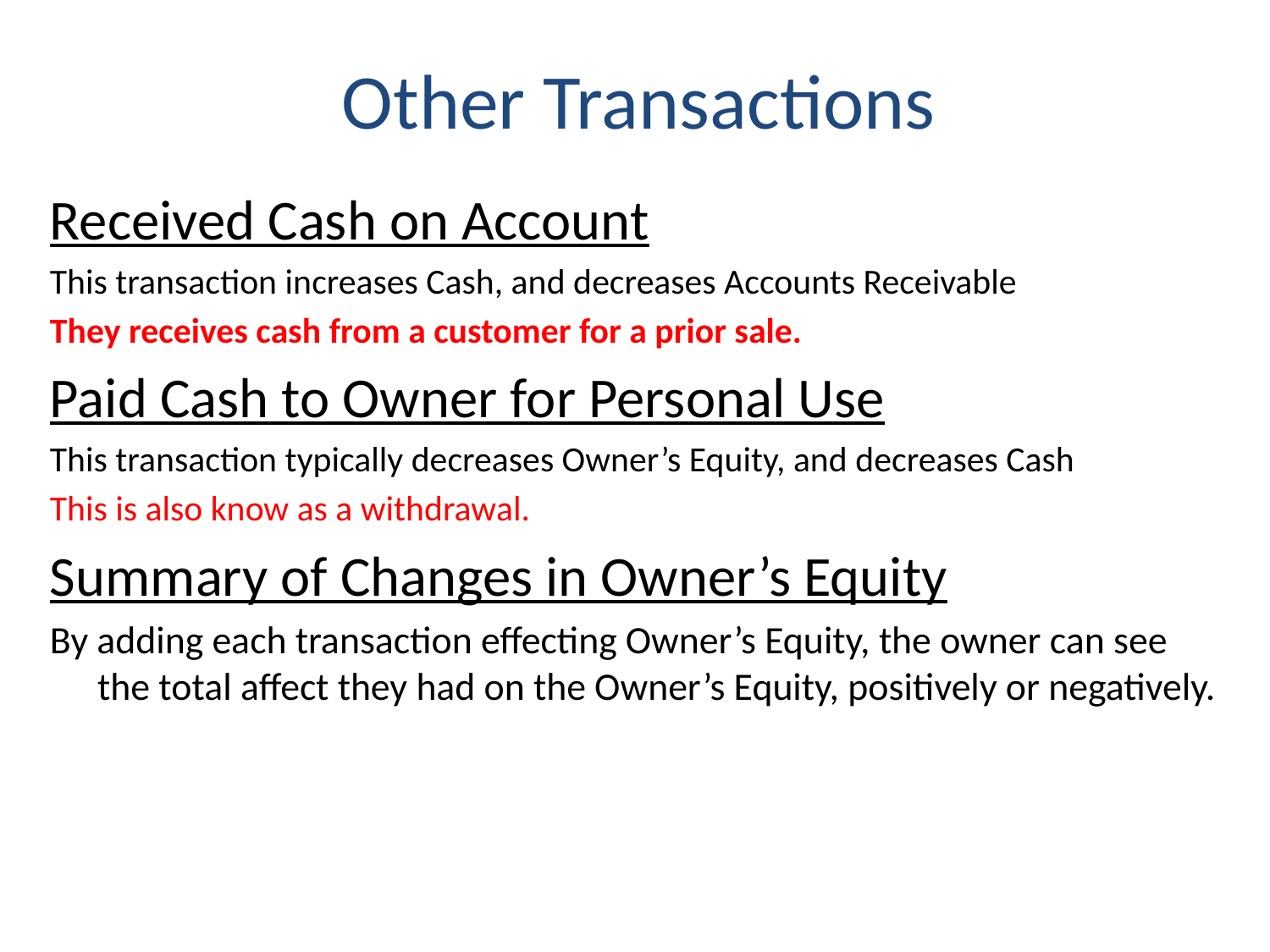

# Other Transactions
Received Cash on Account
This transaction increases Cash, and decreases Accounts Receivable
They receives cash from a customer for a prior sale.
Paid Cash to Owner for Personal Use
This transaction typically decreases Owner’s Equity, and decreases Cash
This is also know as a withdrawal.
Summary of Changes in Owner’s Equity
By adding each transaction effecting Owner’s Equity, the owner can see the total affect they had on the Owner’s Equity, positively or negatively.